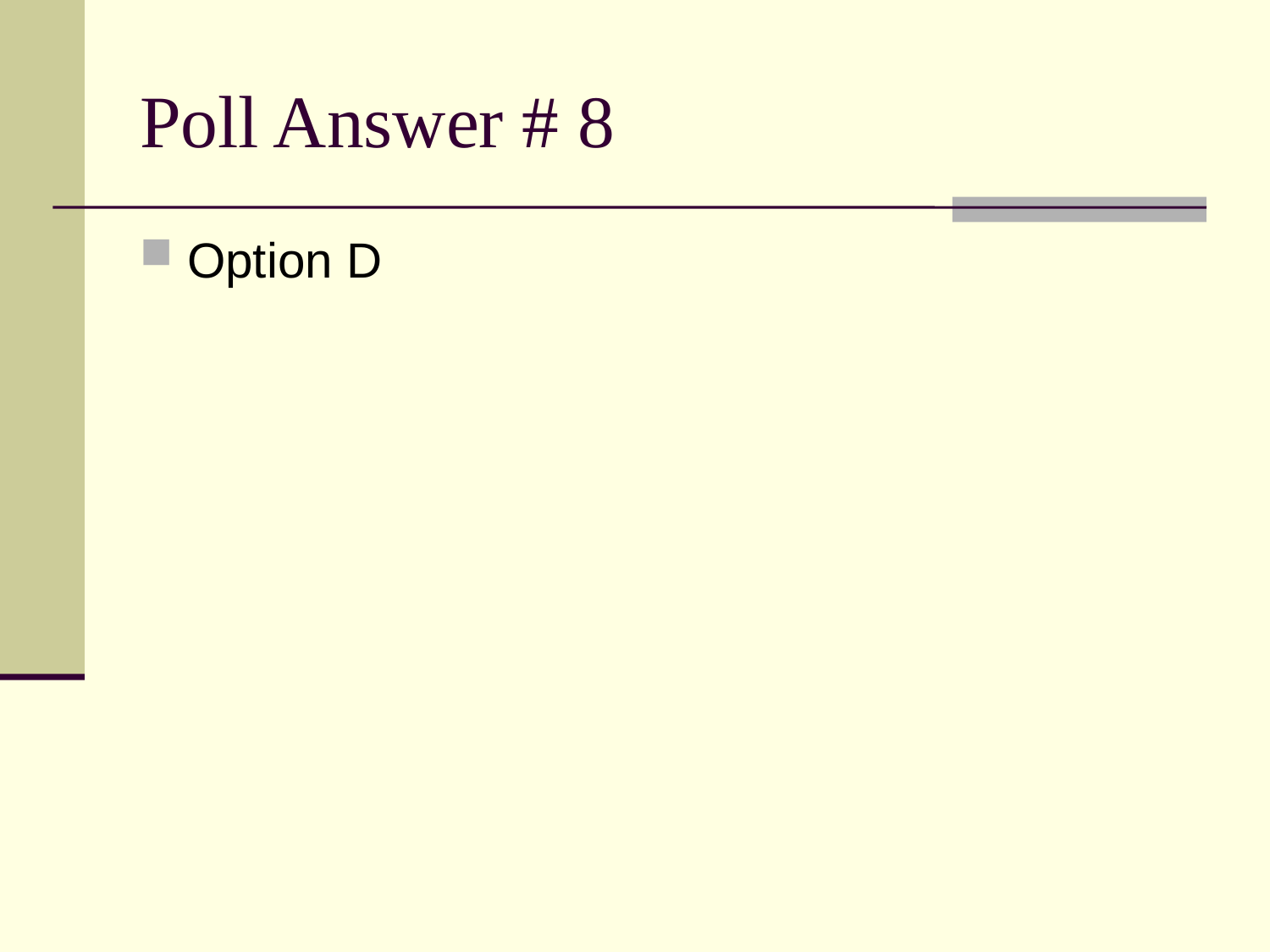

# Poll Answer # 8
Option D